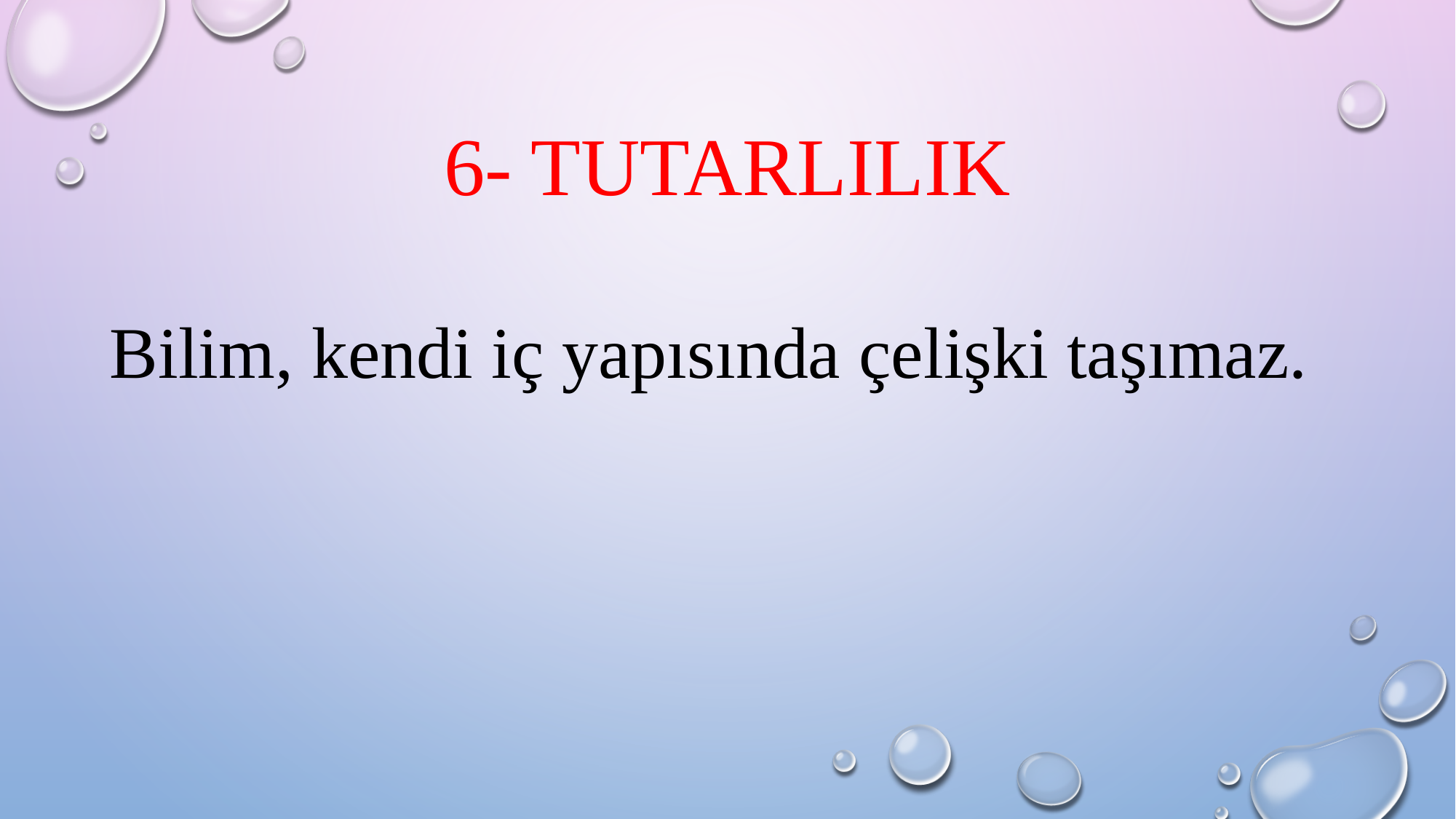

# 6- tutarlılık
   Bilim, kendi iç yapısında çelişki taşımaz.